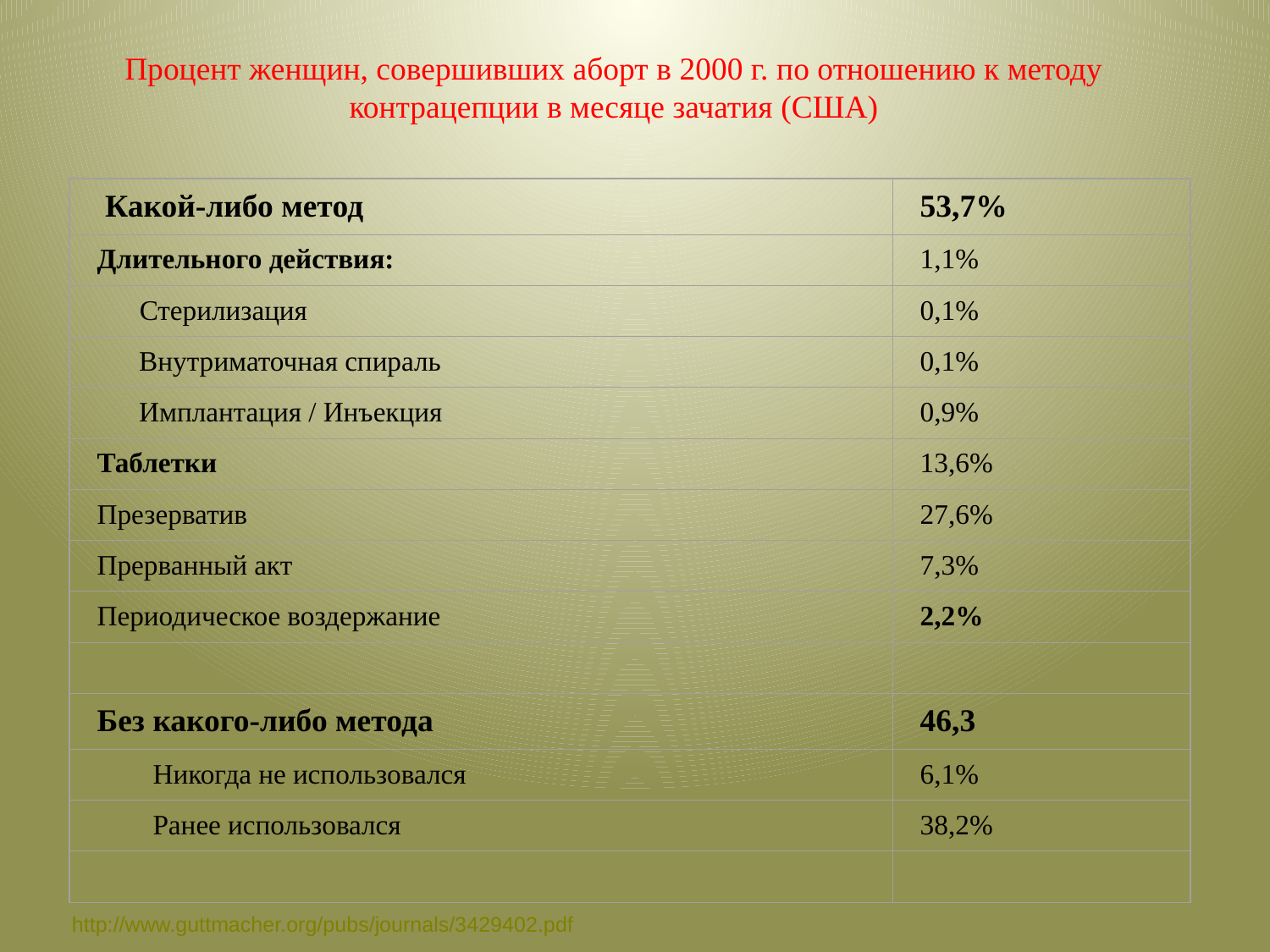

Процент женщин, совершивших аборт в 2000 г. по отношению к методу контрацепции в месяце зачатия (США)

 Какой-либо метод

53,7%

Длительного действия:

1,1%

        Стерилизация

0,1%

      Внутриматочная спираль

0,1%

      Имплантация / Инъекция

0,9%

Таблетки

13,6%

Презерватив

27,6%

Прерванный акт

7,3%

Периодическое воздержание

2,2%

Без какого-либо метода

46,3

        Никогда не использовался

6,1%

        Ранее использовался

38,2%

http://www.guttmacher.org/pubs/journals/3429402.pdf